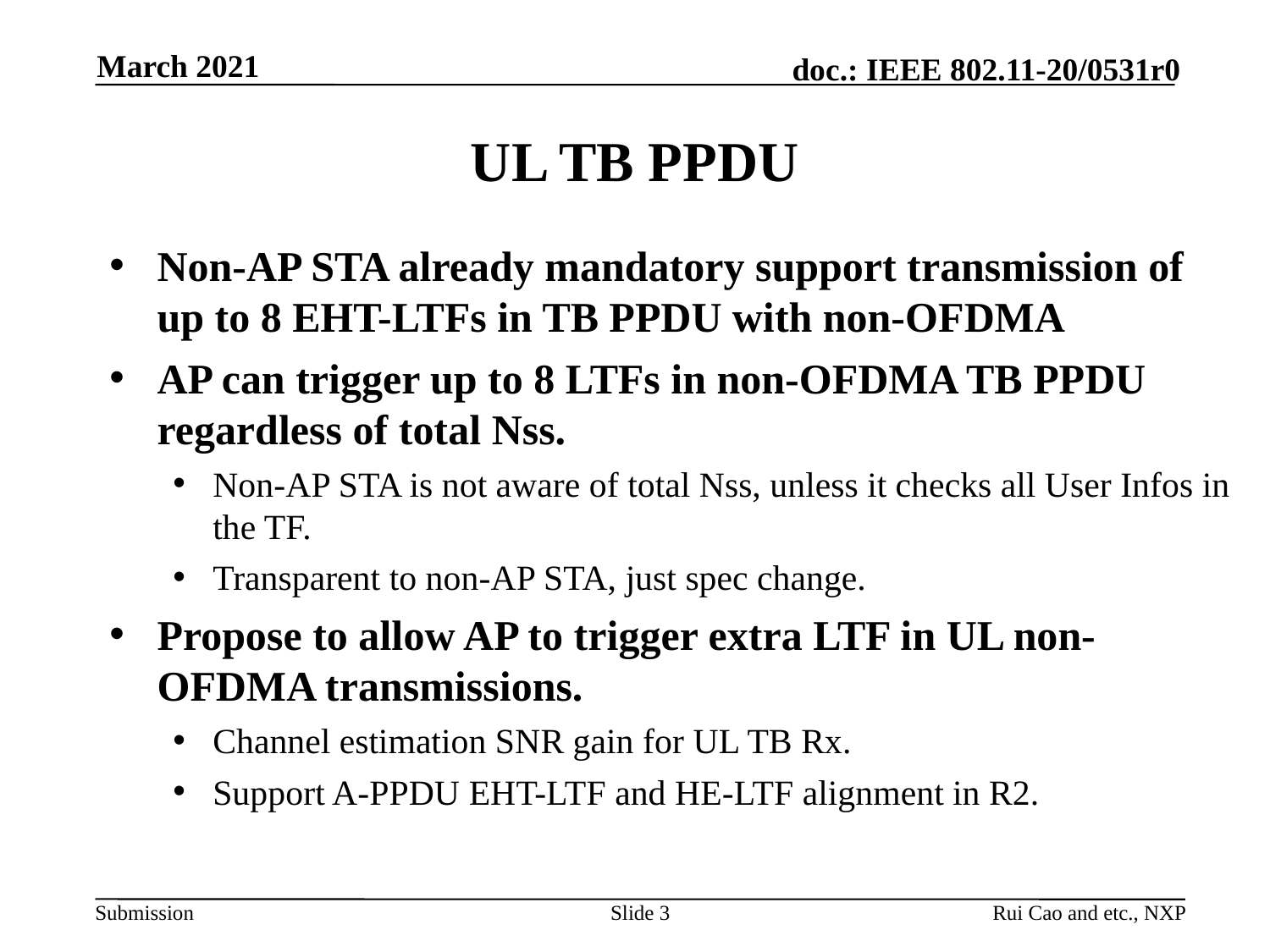

March 2021
# UL TB PPDU
Non-AP STA already mandatory support transmission of up to 8 EHT-LTFs in TB PPDU with non-OFDMA
AP can trigger up to 8 LTFs in non-OFDMA TB PPDU regardless of total Nss.
Non-AP STA is not aware of total Nss, unless it checks all User Infos in the TF.
Transparent to non-AP STA, just spec change.
Propose to allow AP to trigger extra LTF in UL non-OFDMA transmissions.
Channel estimation SNR gain for UL TB Rx.
Support A-PPDU EHT-LTF and HE-LTF alignment in R2.

Slide 3
Rui Cao and etc., NXP